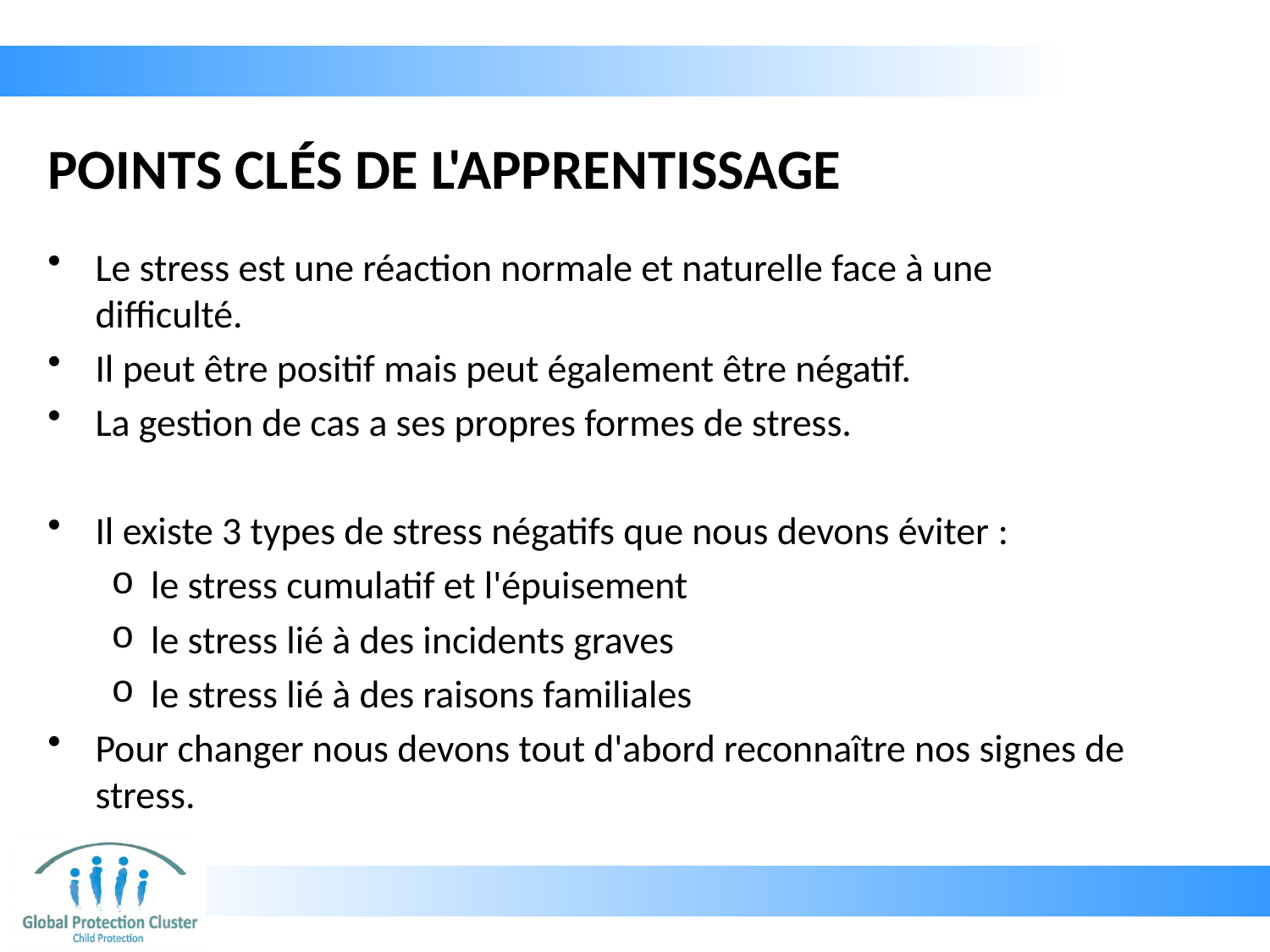

# POINTS CLÉS DE L'APPRENTISSAGE
Le stress est une réaction normale et naturelle face à une difficulté.
Il peut être positif mais peut également être négatif.
La gestion de cas a ses propres formes de stress.

Il existe 3 types de stress négatifs que nous devons éviter :
le stress cumulatif et l'épuisement
le stress lié à des incidents graves
le stress lié à des raisons familiales
Pour changer nous devons tout d'abord reconnaître nos signes de stress.